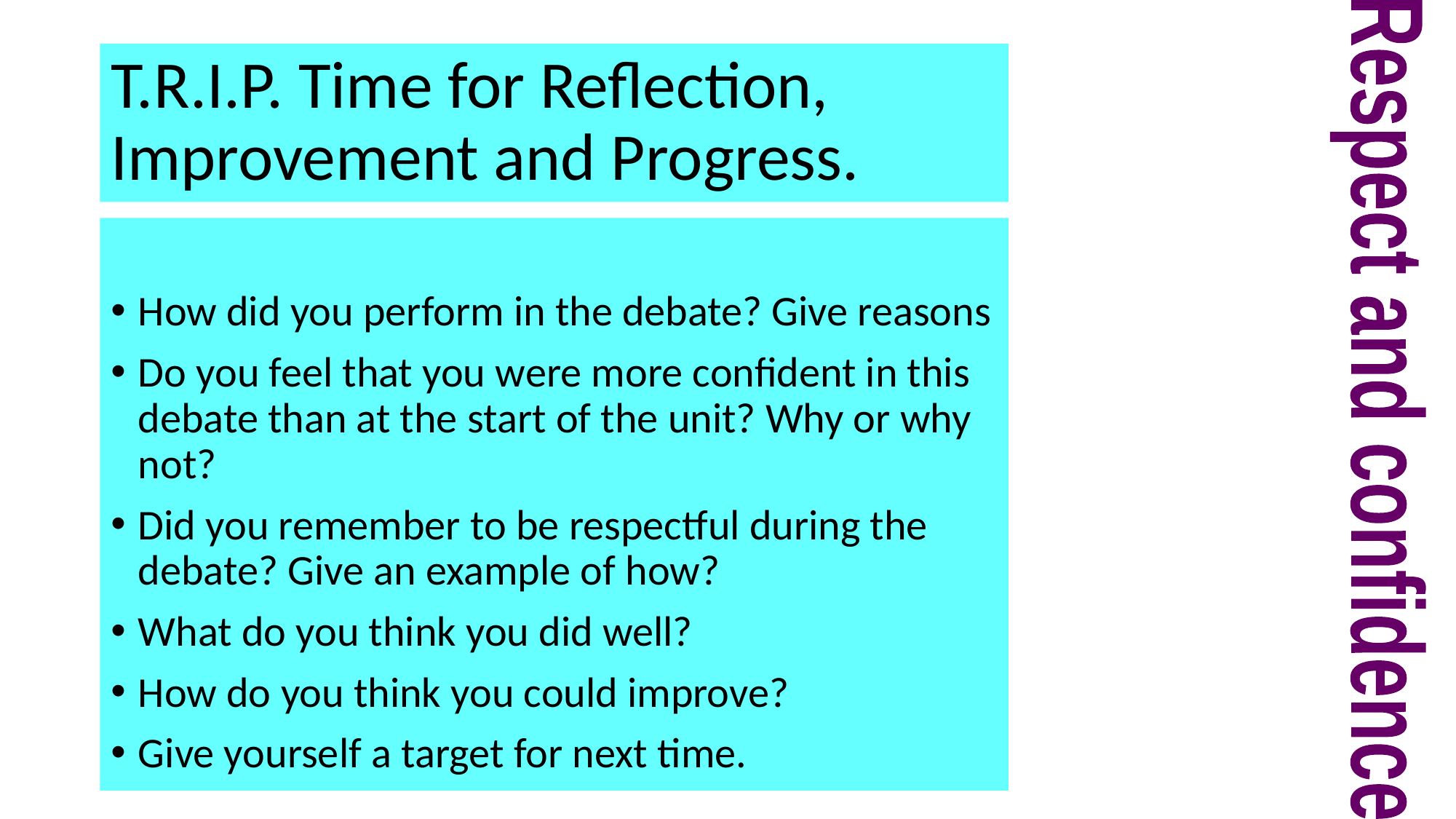

# T.R.I.P. Time for Reflection, Improvement and Progress.

How did you perform in the debate? Give reasons
Do you feel that you were more confident in this debate than at the start of the unit? Why or why not?
Did you remember to be respectful during the debate? Give an example of how?
What do you think you did well?
How do you think you could improve?
Give yourself a target for next time.
Respect and confidence